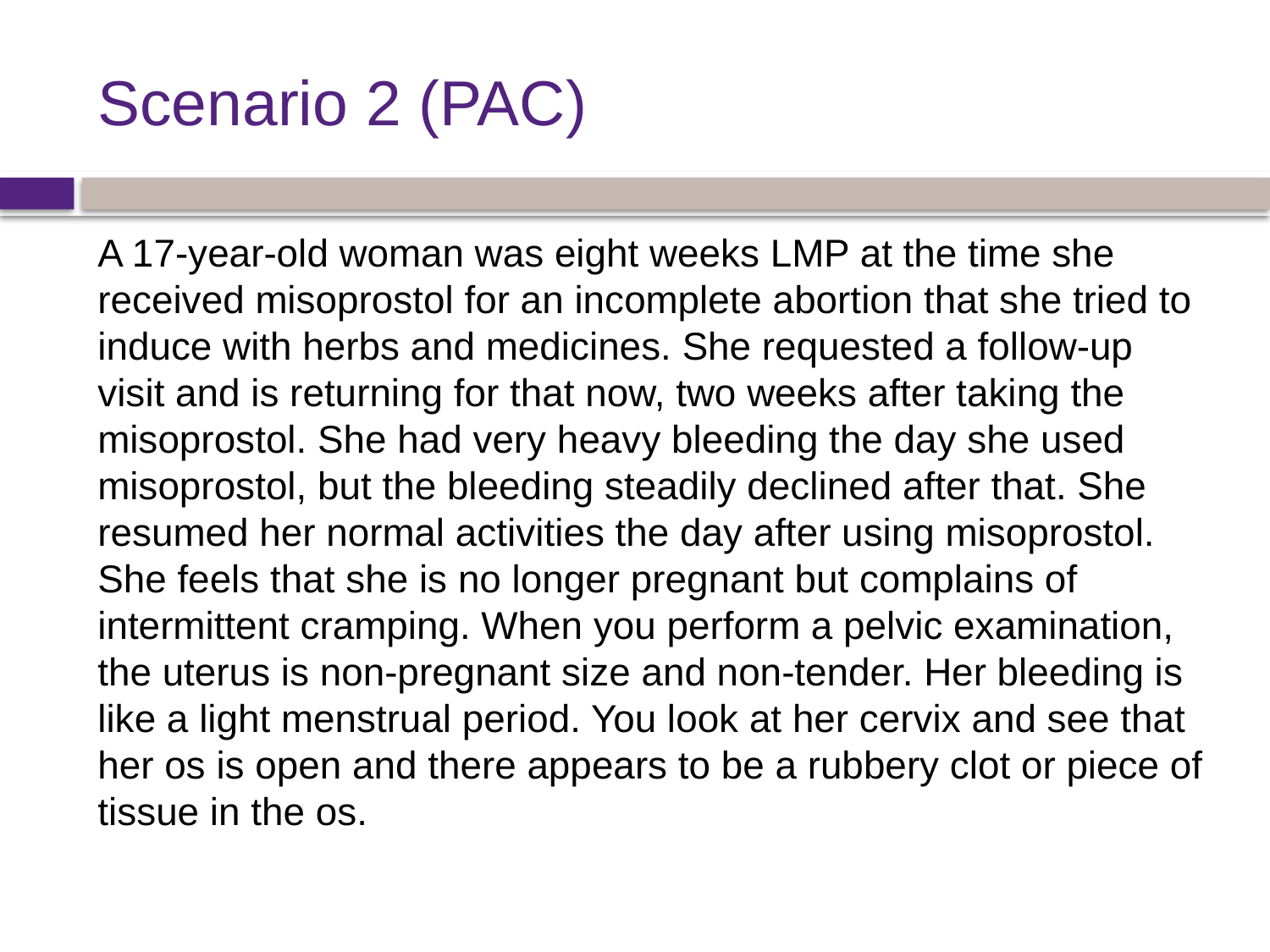

# Scenario 2 (PAC)
A 17-year-old woman was eight weeks LMP at the time she received misoprostol for an incomplete abortion that she tried to induce with herbs and medicines. She requested a follow-up visit and is returning for that now, two weeks after taking the misoprostol. She had very heavy bleeding the day she used misoprostol, but the bleeding steadily declined after that. She resumed her normal activities the day after using misoprostol. She feels that she is no longer pregnant but complains of intermittent cramping. When you perform a pelvic examination, the uterus is non-pregnant size and non-tender. Her bleeding is like a light menstrual period. You look at her cervix and see that her os is open and there appears to be a rubbery clot or piece of tissue in the os.